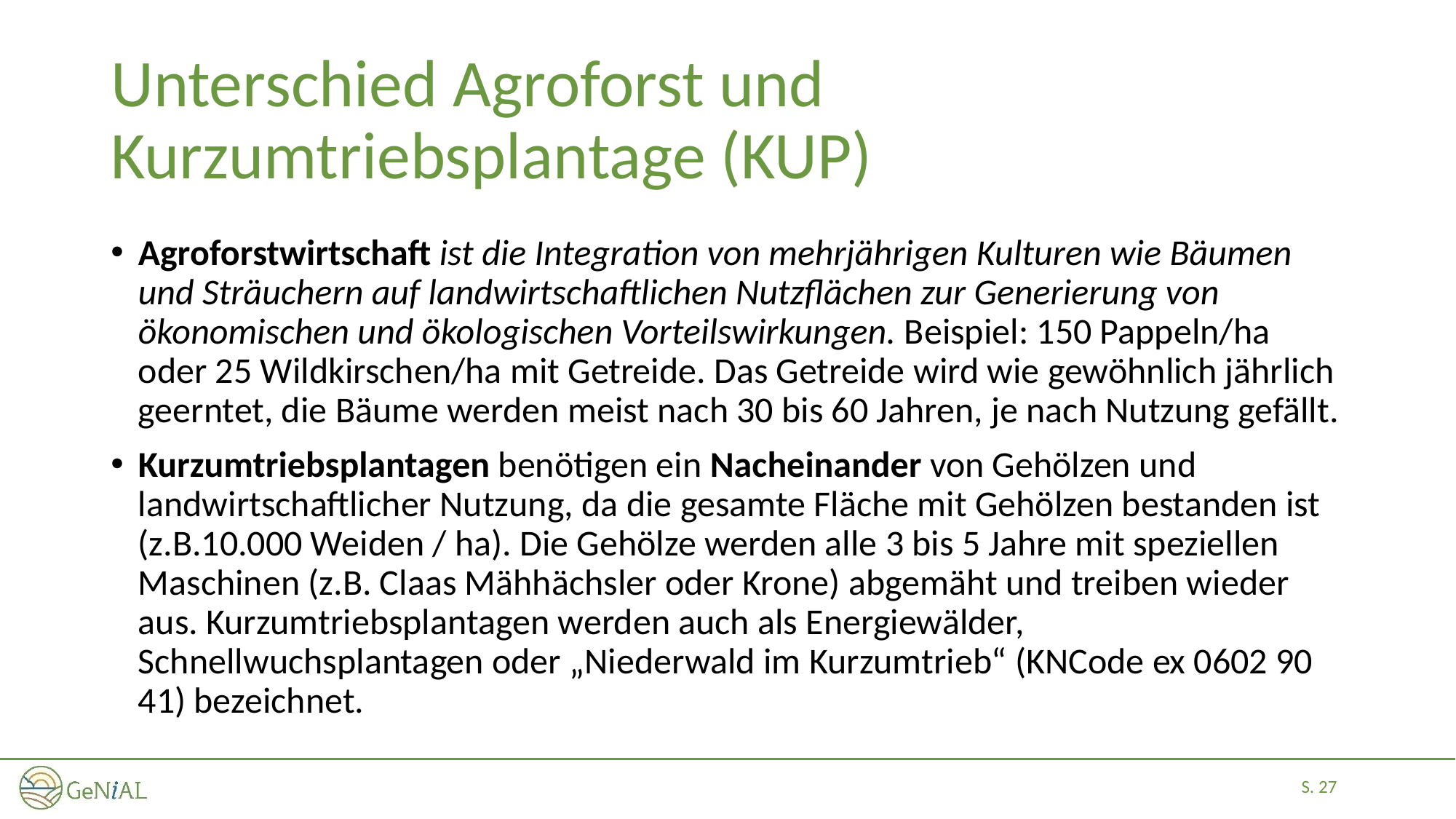

# Unterschied Agroforst und Kurzumtriebsplantage (KUP)

Agroforstwirtschaft ist die Integration von mehrjährigen Kulturen wie Bäumen und Sträuchern auf landwirtschaftlichen Nutzflächen zur Generierung von ökonomischen und ökologischen Vorteilswirkungen. Beispiel: 150 Pappeln/ha oder 25 Wildkirschen/ha mit Getreide. Das Getreide wird wie gewöhnlich jährlich geerntet, die Bäume werden meist nach 30 bis 60 Jahren, je nach Nutzung gefällt.
Kurzumtriebsplantagen benötigen ein Nacheinander von Gehölzen und landwirtschaftlicher Nutzung, da die gesamte Fläche mit Gehölzen bestanden ist (z.B.10.000 Weiden / ha). Die Gehölze werden alle 3 bis 5 Jahre mit speziellen Maschinen (z.B. Claas Mähhächsler oder Krone) abgemäht und treiben wieder aus. Kurzumtriebsplantagen werden auch als Energiewälder, Schnellwuchsplantagen oder „Niederwald im Kurzumtrieb“ (KNCode ex 0602 90 41) bezeichnet.